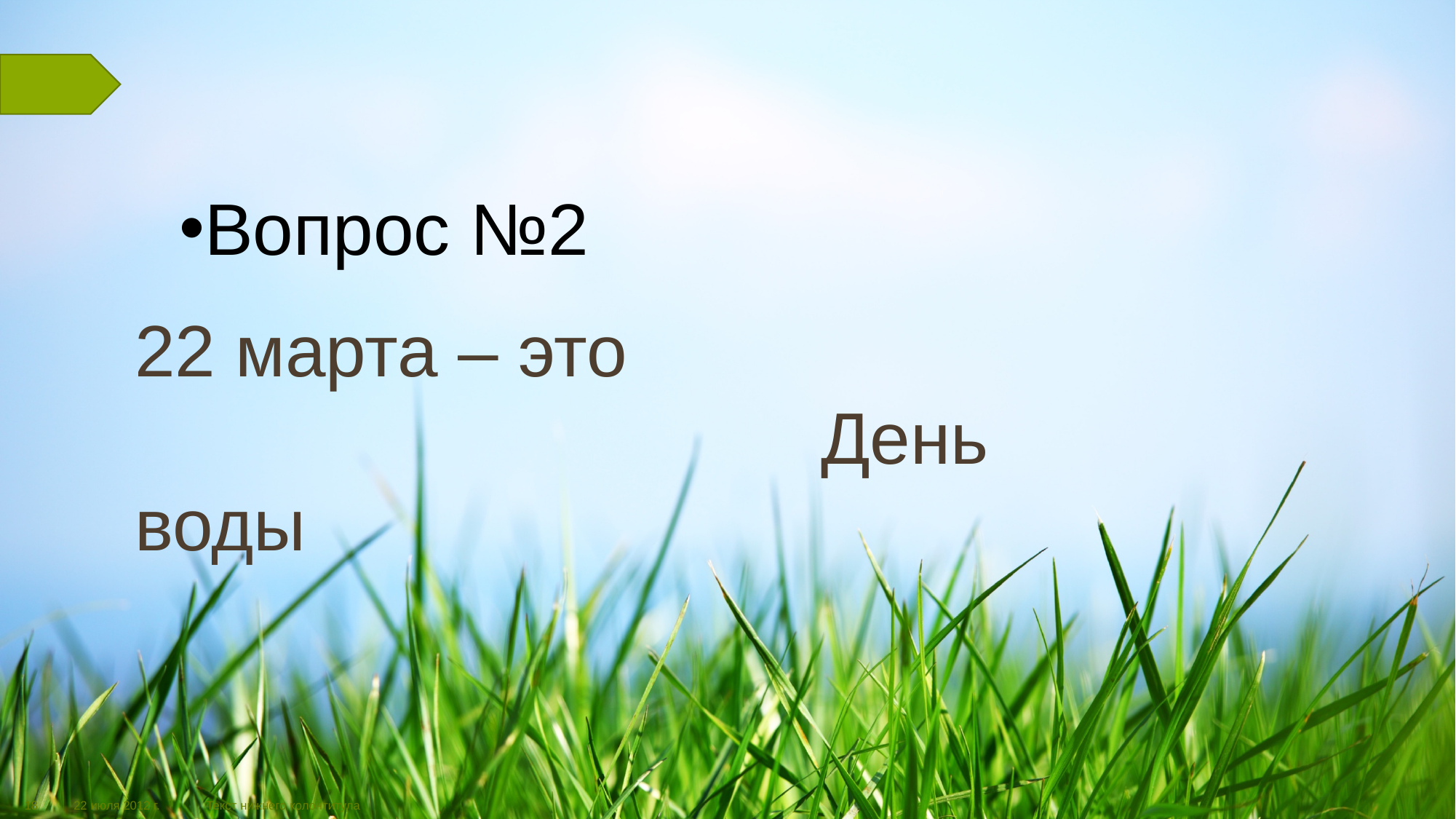

#
Вопрос №2

22 марта – это
                                  День воды
18
22 июля 2012 г.
Текст нижнего колонтитула